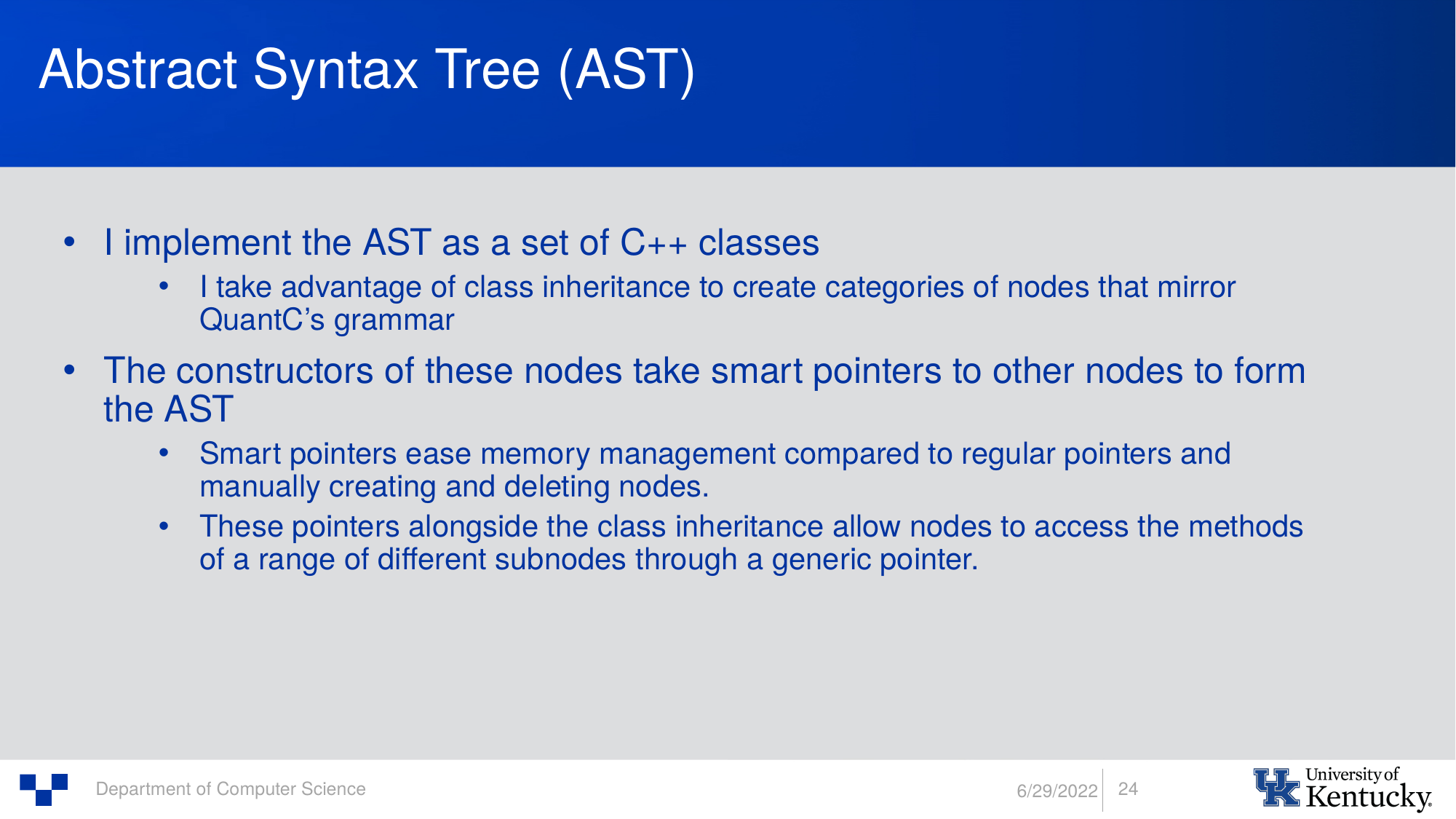

# Abstract Syntax Tree (AST)

I implement the AST as a set of C++ classes
I take advantage of class inheritance to create categories of nodes that mirror QuantC’s grammar
The constructors of these nodes take smart pointers to other nodes to form the AST
Smart pointers ease memory management compared to regular pointers and manually creating and deleting nodes.
These pointers alongside the class inheritance allow nodes to access the methods of a range of different subnodes through a generic pointer.

6/29/2022
24
Department of Computer Science